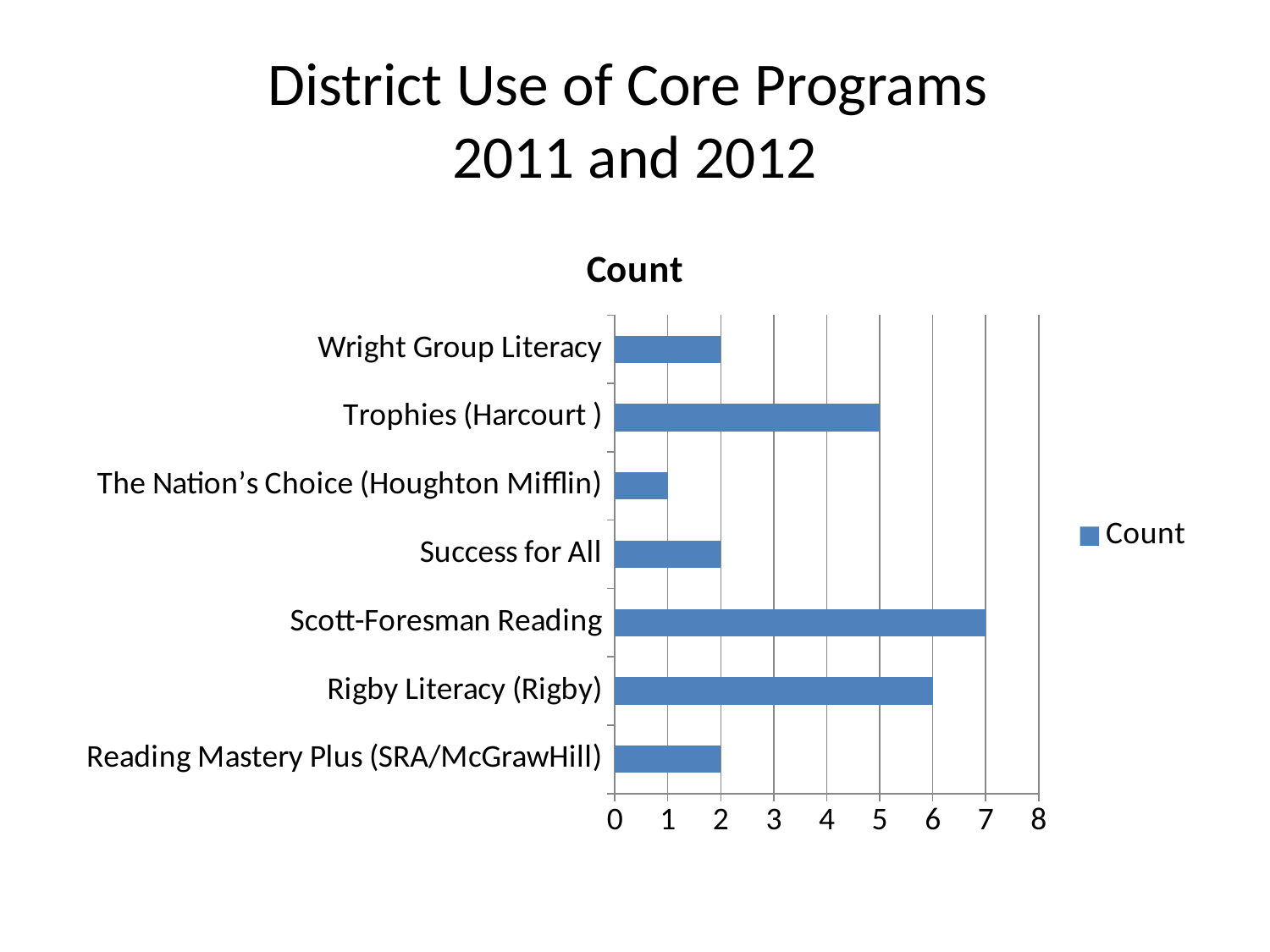

# District Use of Core Programs 2011 and 2012

### Chart:

| Category | Count |
|---|---|
| Reading Mastery Plus (SRA/McGrawHill) | 2.0 |
| Rigby Literacy (Rigby) | 6.0 |
| Scott-Foresman Reading | 7.0 |
| Success for All | 2.0 |
| The Nation’s Choice (Houghton Mifflin) | 1.0 |
| Trophies (Harcourt ) | 5.0 |
| Wright Group Literacy | 2.0 |